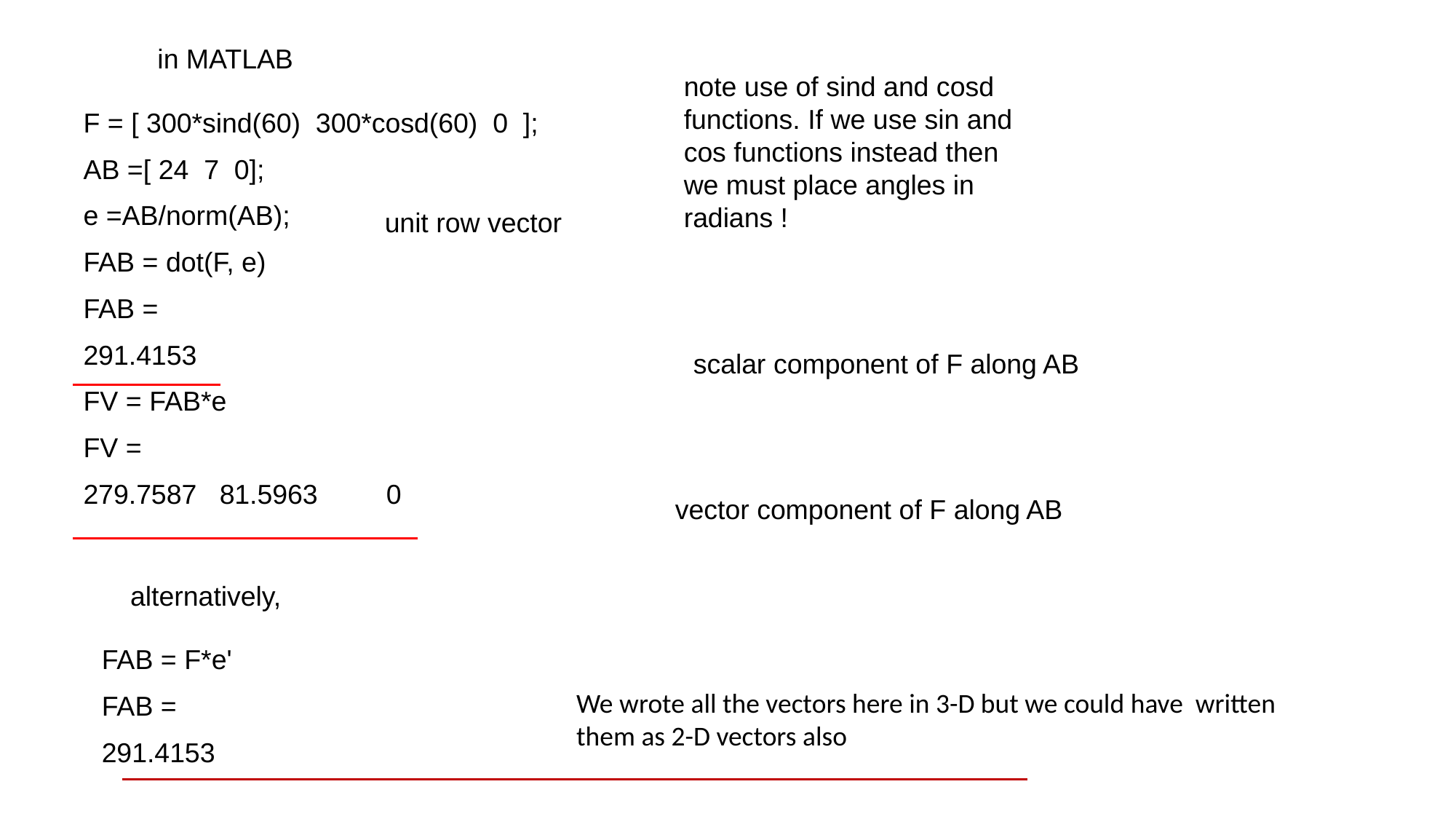

in MATLAB
note use of sind and cosd
functions. If we use sin and cos functions instead then we must place angles in radians !
F = [ 300*sind(60)  300*cosd(60)  0  ];
AB =[ 24  7  0];
e =AB/norm(AB);
FAB = dot(F, e)
FAB =
291.4153
FV = FAB*e
FV =
279.7587   81.5963         0
unit row vector
scalar component of F along AB
vector component of F along AB
alternatively,
FAB = F*e'
FAB =
291.4153
We wrote all the vectors here in 3-D but we could have  written
them as 2-D vectors also